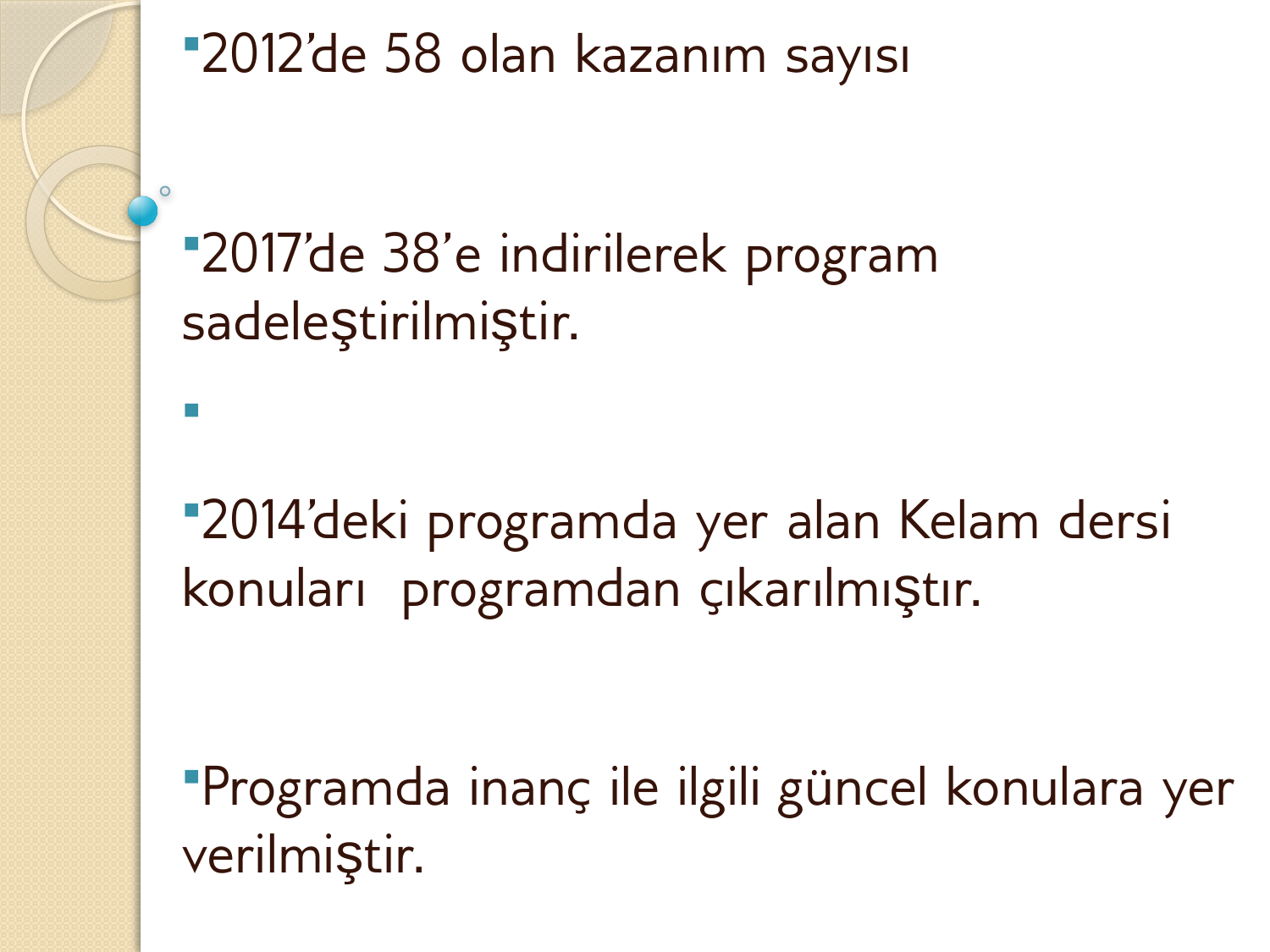

2012’de 58 olan kazanım sayısı

2017’de 38’e indirilerek program sadeleştirilmiştir.

2014’deki programda yer alan Kelam dersi konuları  programdan çıkarılmıştır.

Programda inanç ile ilgili güncel konulara yer verilmiştir.